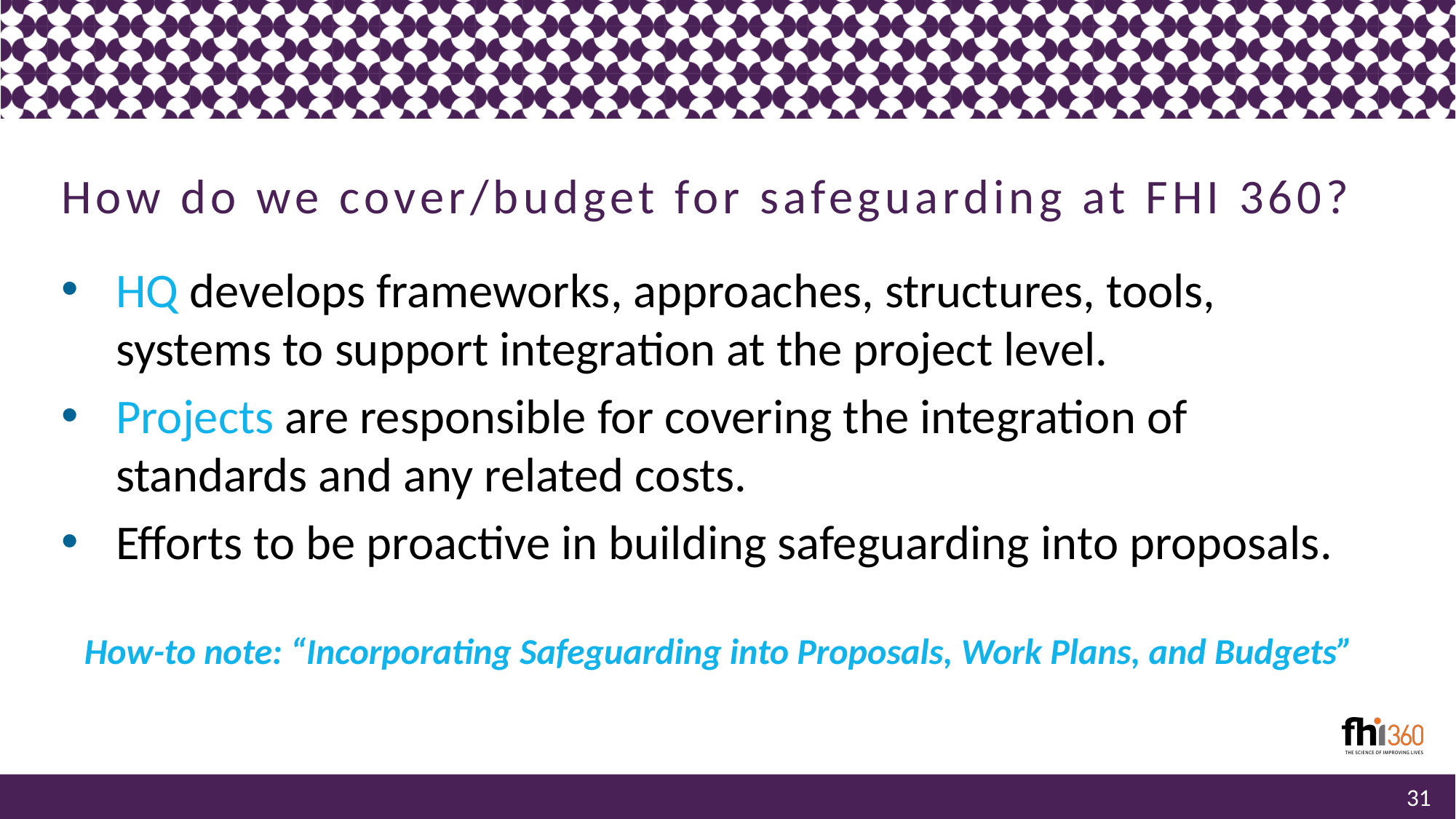

# How do we cover/budget for safeguarding at FHI 360?
HQ develops frameworks, approaches, structures, tools, systems to support integration at the project level.
Projects are responsible for covering the integration of standards and any related costs.
Efforts to be proactive in building safeguarding into proposals.

How-to note: “Incorporating Safeguarding into Proposals, Work Plans, and Budgets”